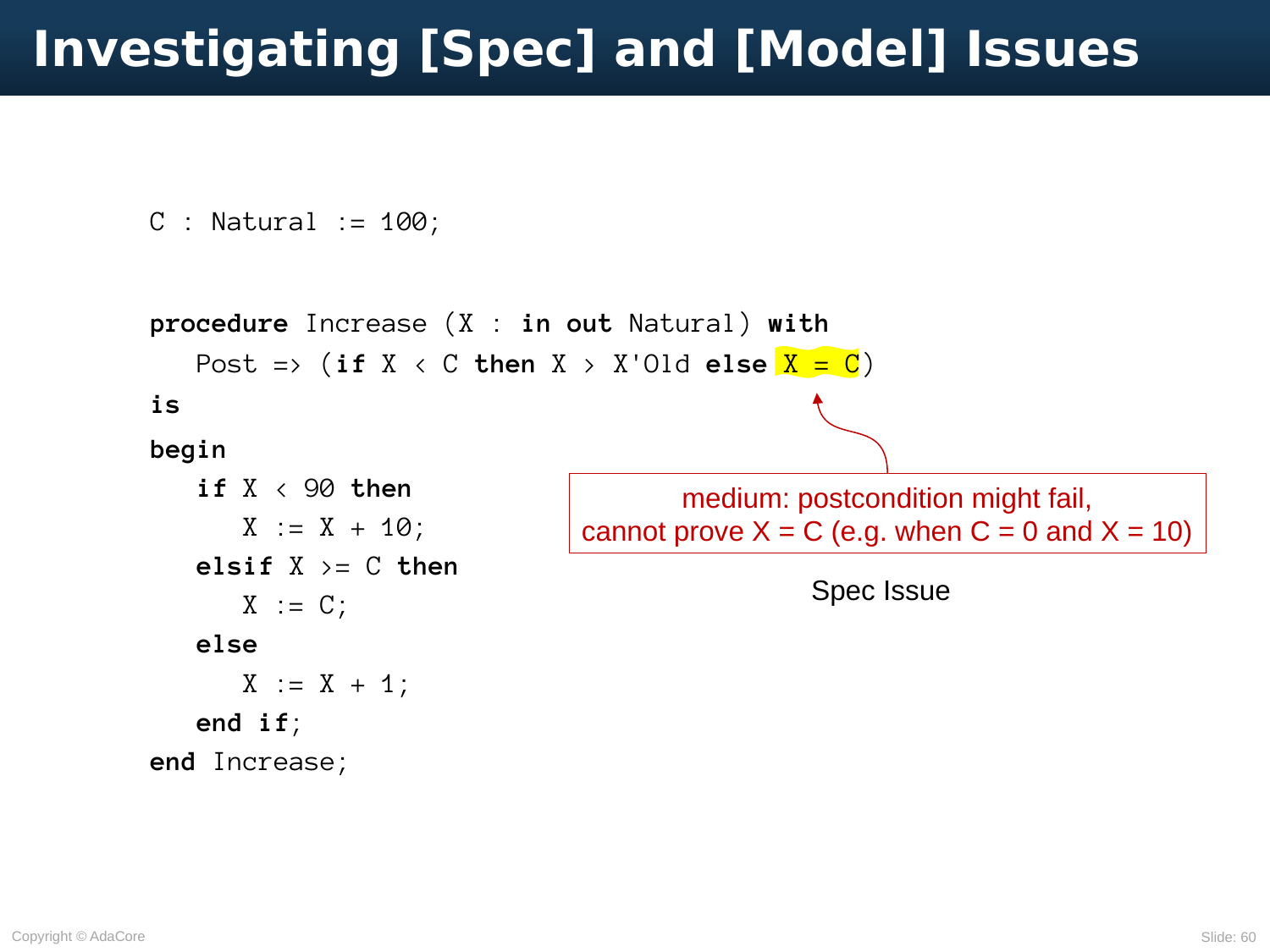

# Investigating [Spec] and [Model] Issues
C : Natural := 100;

procedure Increase (X : in out Natural) with
   Post => (if X < C then X > X'Old else X = C)
is
begin
   if X < 90 then
      X := X + 10;
   elsif X >= C then
      X := C;
   else
      X := X + 1;
   end if;
end Increase;

 medium: postcondition might fail,
cannot prove X = C (e.g. when C = 0 and X = 10)
Spec Issue